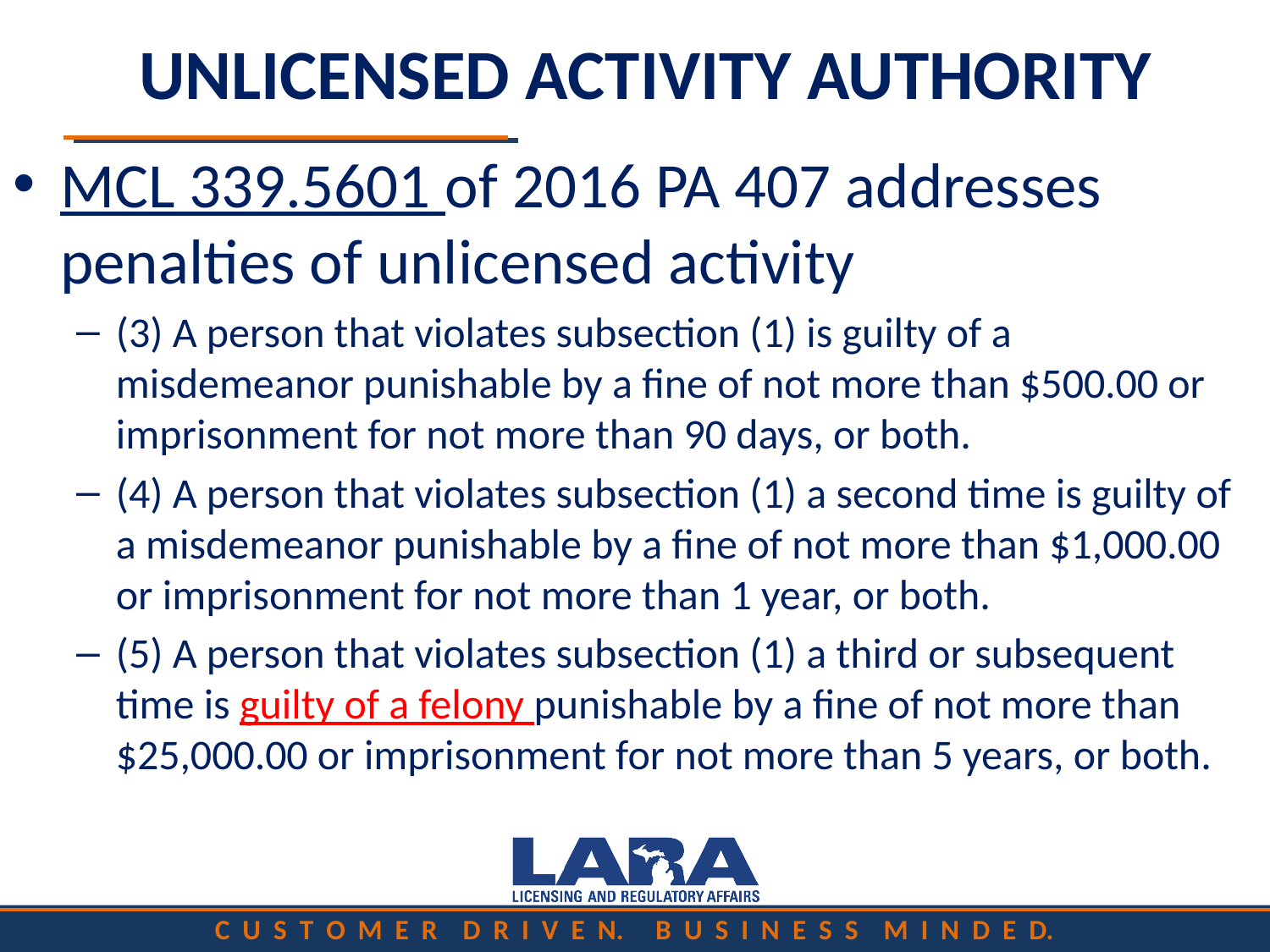

# UNLICENSED ACTIVITY AUTHORITY
MCL 339.5601 of 2016 PA 407 addresses penalties of unlicensed activity
(3) A person that violates subsection (1) is guilty of a misdemeanor punishable by a fine of not more than $500.00 or imprisonment for not more than 90 days, or both.
(4) A person that violates subsection (1) a second time is guilty of a misdemeanor punishable by a fine of not more than $1,000.00 or imprisonment for not more than 1 year, or both.
(5) A person that violates subsection (1) a third or subsequent time is guilty of a felony punishable by a fine of not more than $25,000.00 or imprisonment for not more than 5 years, or both.